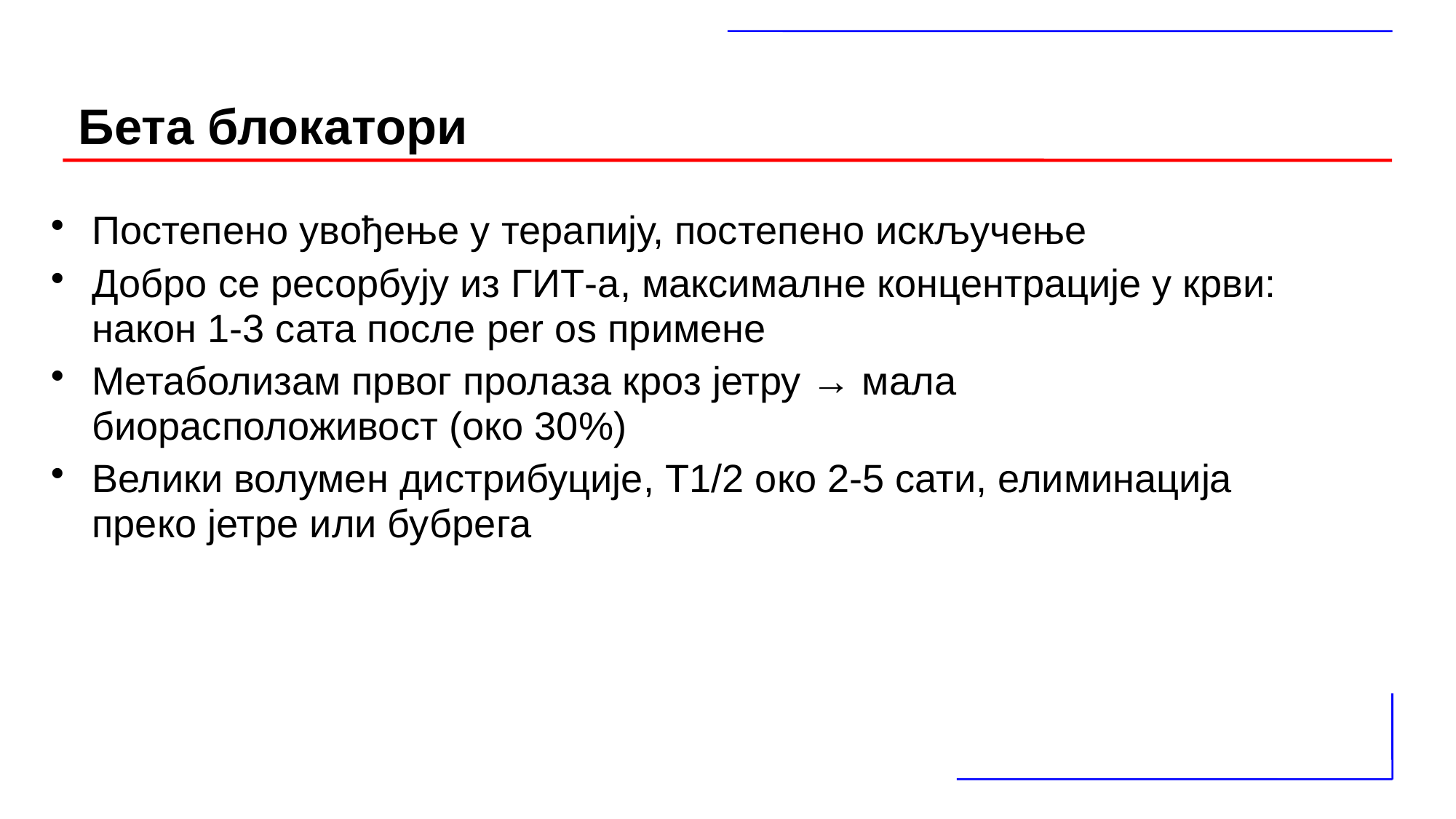

# Бета блокатори
Постепено увођење у терапију, постепено искључење
Добро се ресорбују из ГИТ-а, максималне концентрације у крви: након 1-3 сата после per os примене
Метаболизам првог пролаза кроз јетру → мала биорасположивост (око 30%)
Велики волумен дистрибуције, Т1/2 око 2-5 сати, елиминација преко јетре или бубрега